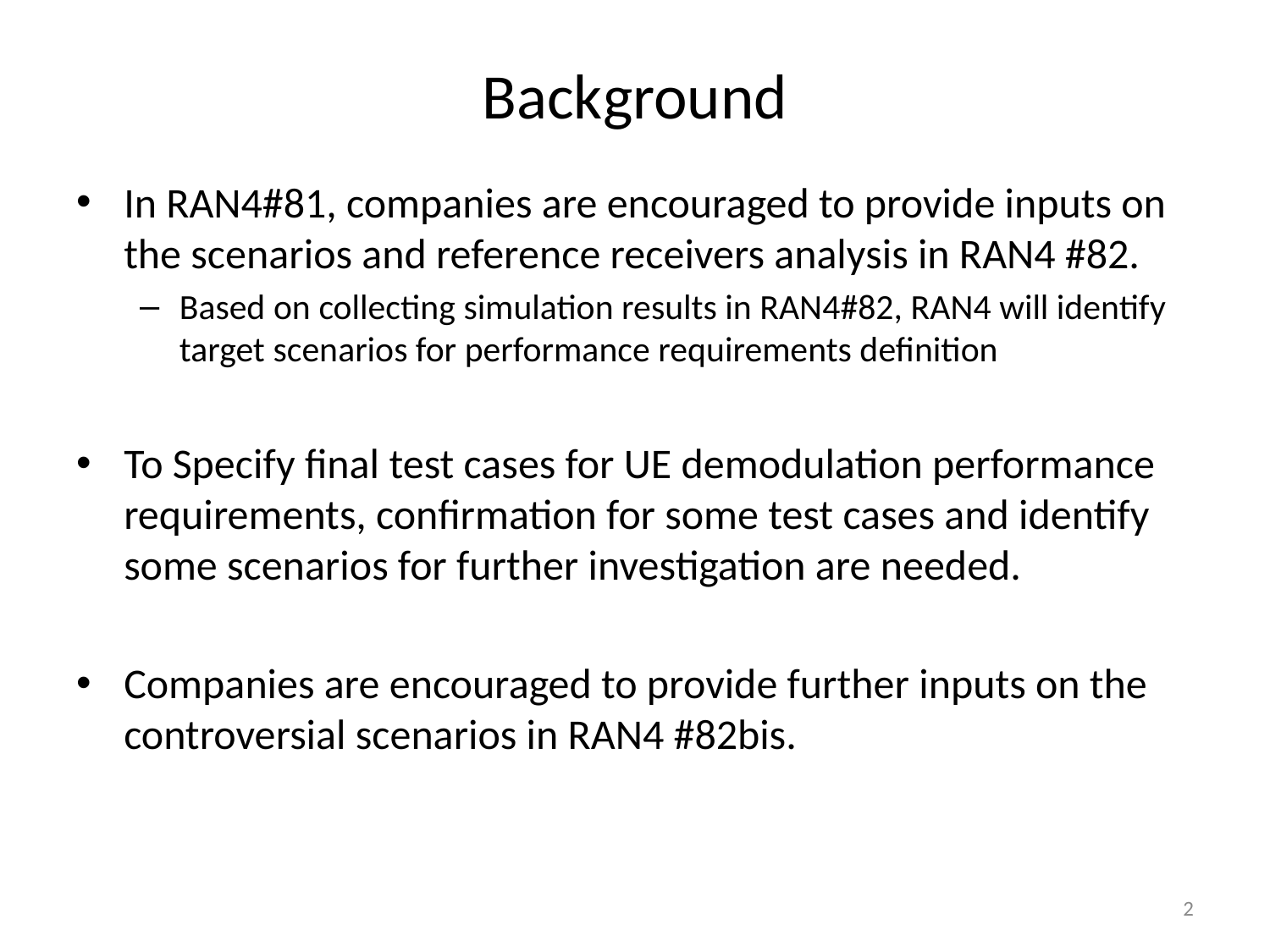

# Background
In RAN4#81, companies are encouraged to provide inputs on the scenarios and reference receivers analysis in RAN4 #82.
Based on collecting simulation results in RAN4#82, RAN4 will identify target scenarios for performance requirements definition

To Specify final test cases for UE demodulation performance requirements, confirmation for some test cases and identify some scenarios for further investigation are needed.

Companies are encouraged to provide further inputs on the controversial scenarios in RAN4 #82bis.

2